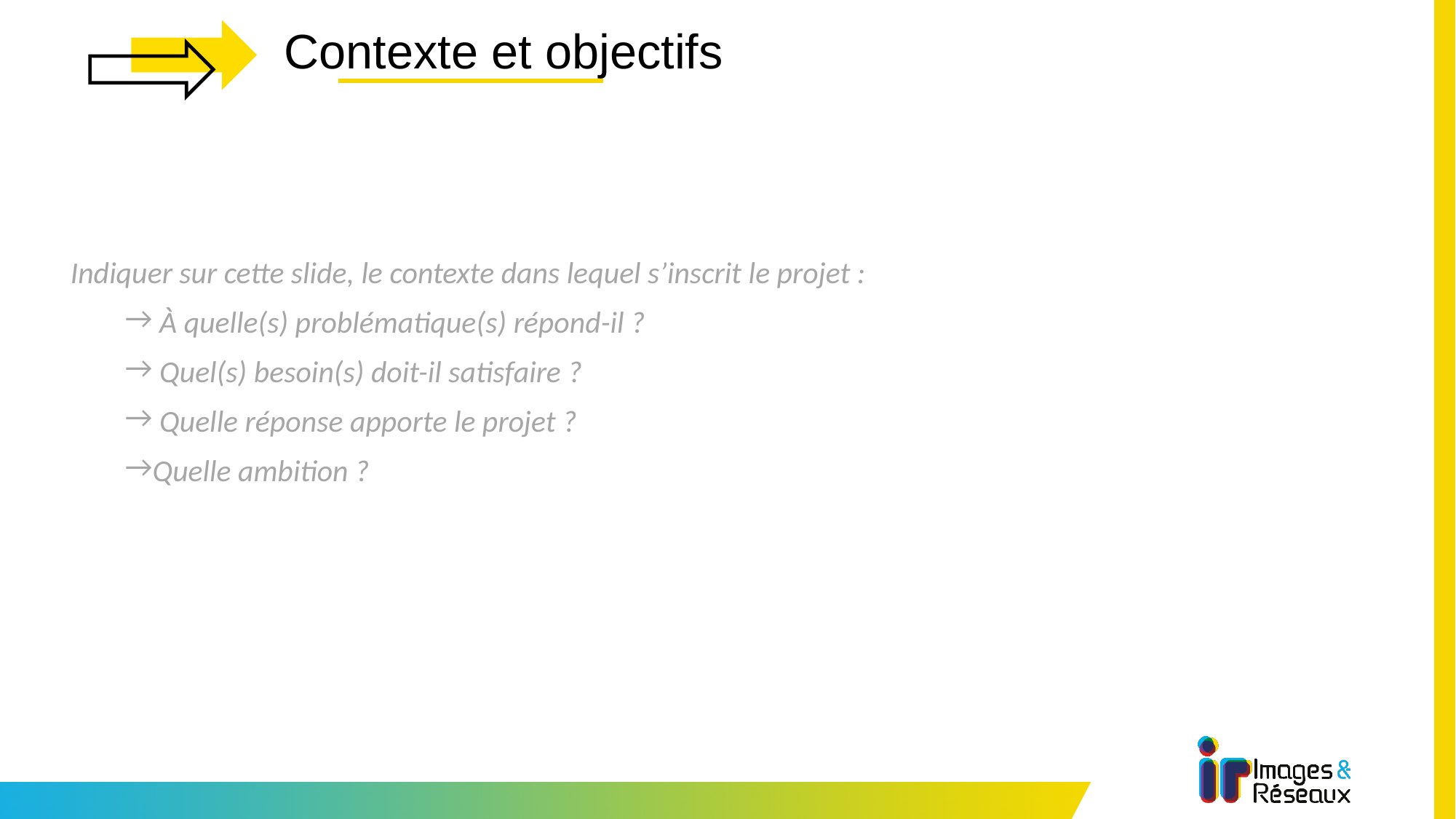

# Contexte et objectifs

Indiquer sur cette slide, le contexte dans lequel s’inscrit le projet :
 À quelle(s) problématique(s) répond-il ?
 Quel(s) besoin(s) doit-il satisfaire ?
 Quelle réponse apporte le projet ?
Quelle ambition ?